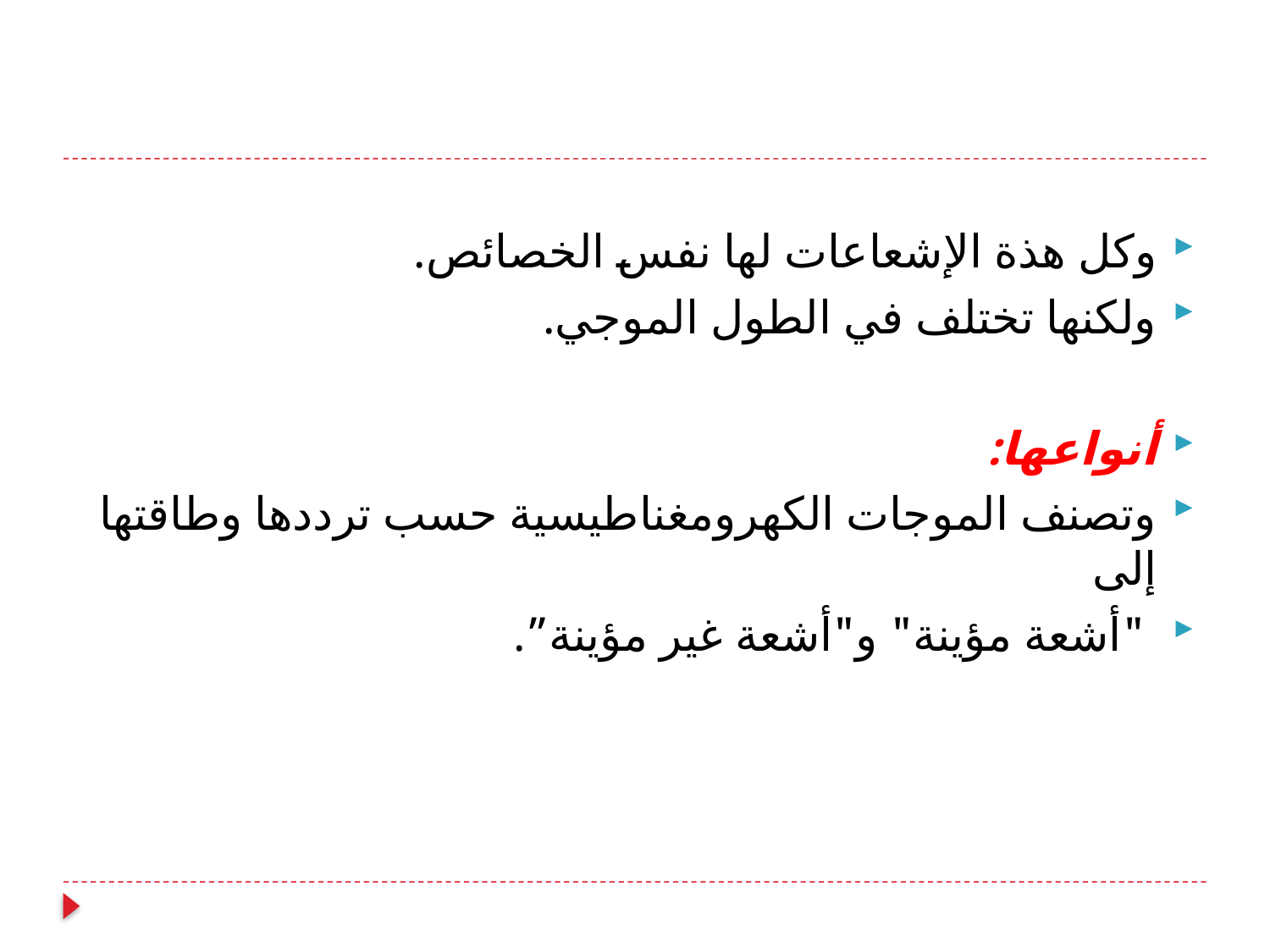

وكل هذة الإشعاعات لها نفس الخصائص.
ولكنها تختلف في الطول الموجي.

أنواعها:
وتصنف الموجات الكهرومغناطيسية حسب ترددها وطاقتها إلى
 "أشعة مؤينة" و"أشعة غير مؤينة”.